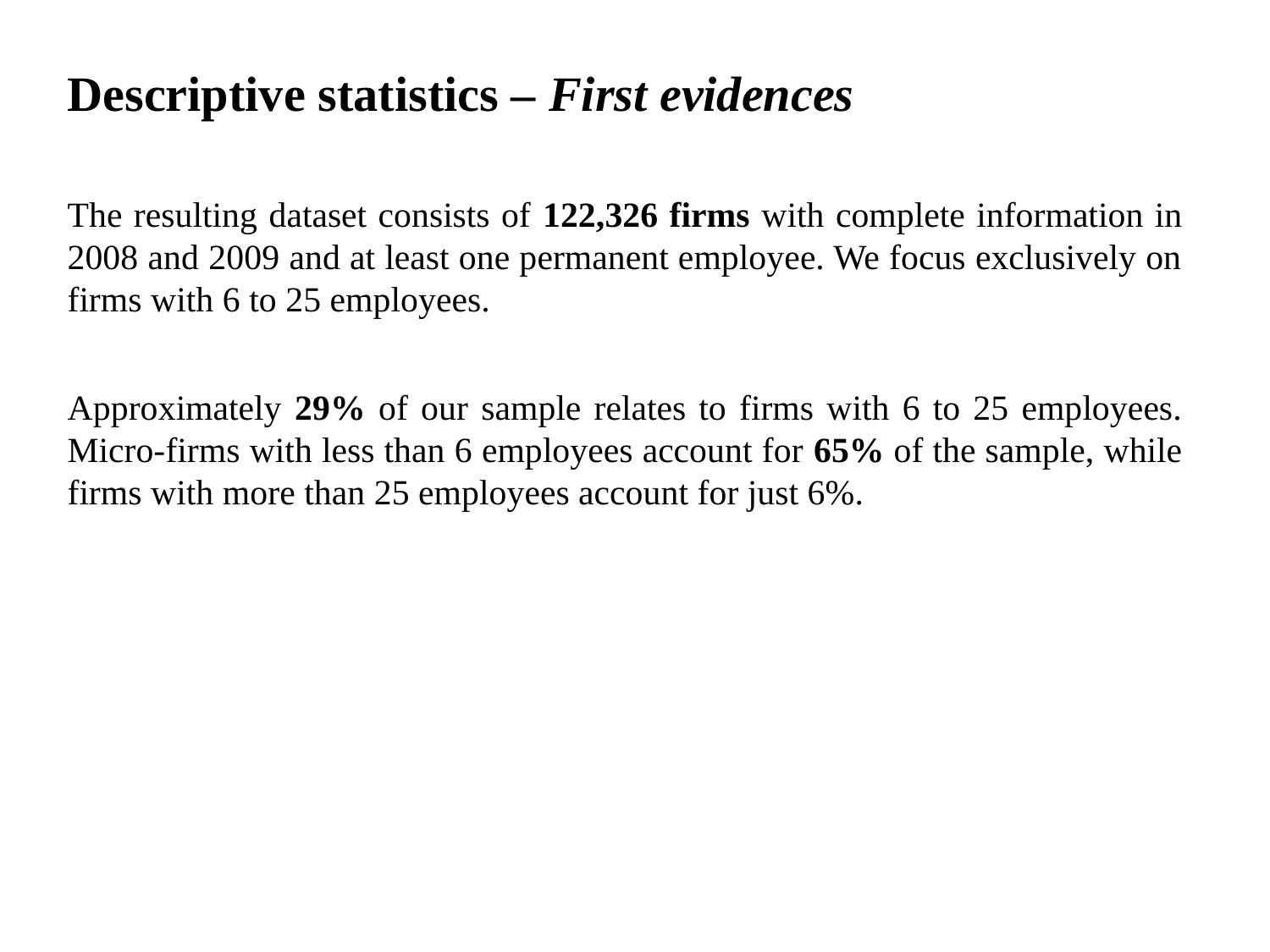

Descriptive statistics – First evidences
The resulting dataset consists of 122,326 firms with complete information in 2008 and 2009 and at least one permanent employee. We focus exclusively on firms with 6 to 25 employees.

Approximately 29% of our sample relates to firms with 6 to 25 employees. Micro-firms with less than 6 employees account for 65% of the sample, while firms with more than 25 employees account for just 6%.